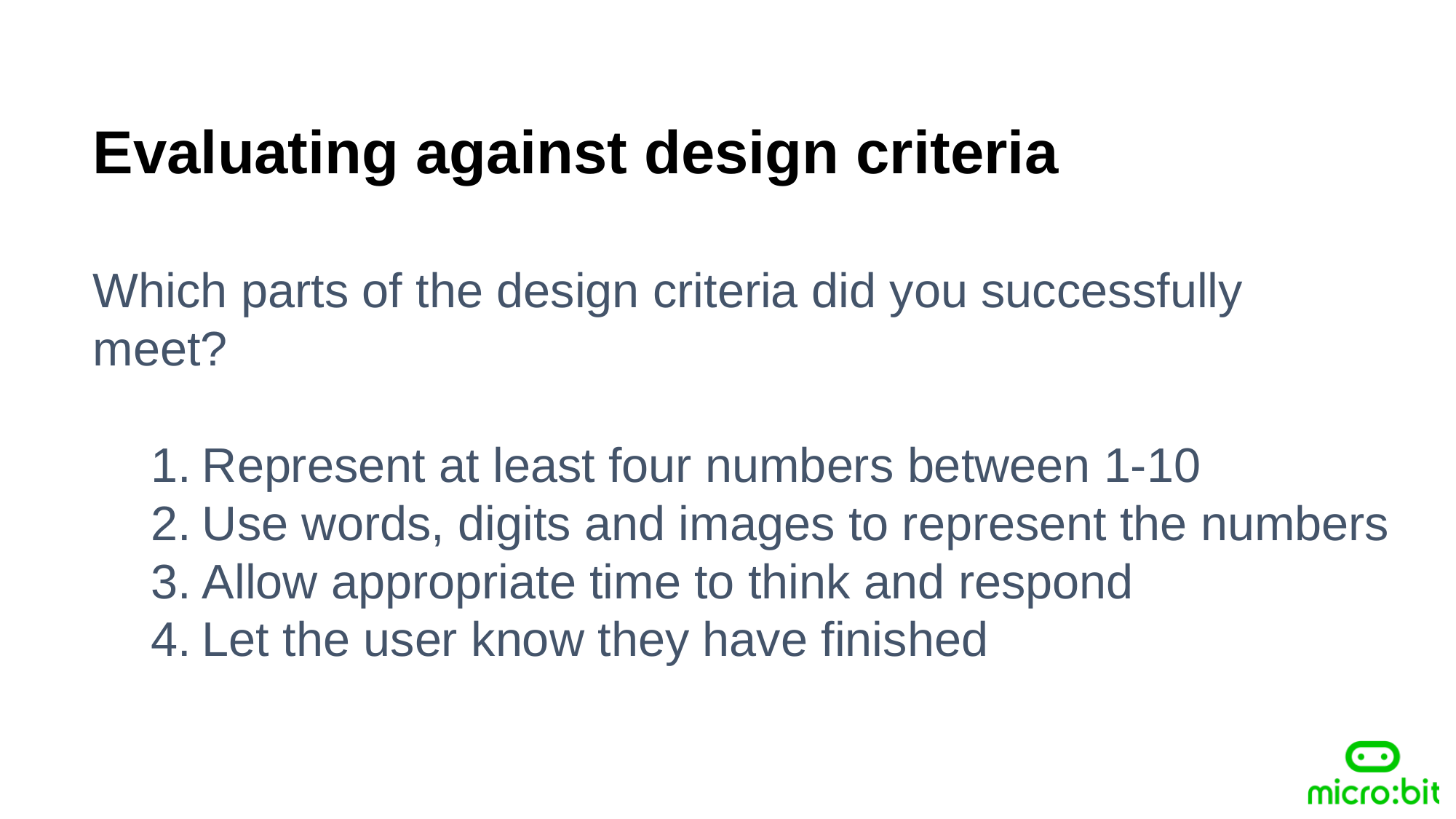

Evaluating against design criteria

Which parts of the design criteria did you successfully meet?

Represent at least four numbers between 1-10
Use words, digits and images to represent the numbers
Allow appropriate time to think and respond
Let the user know they have finished